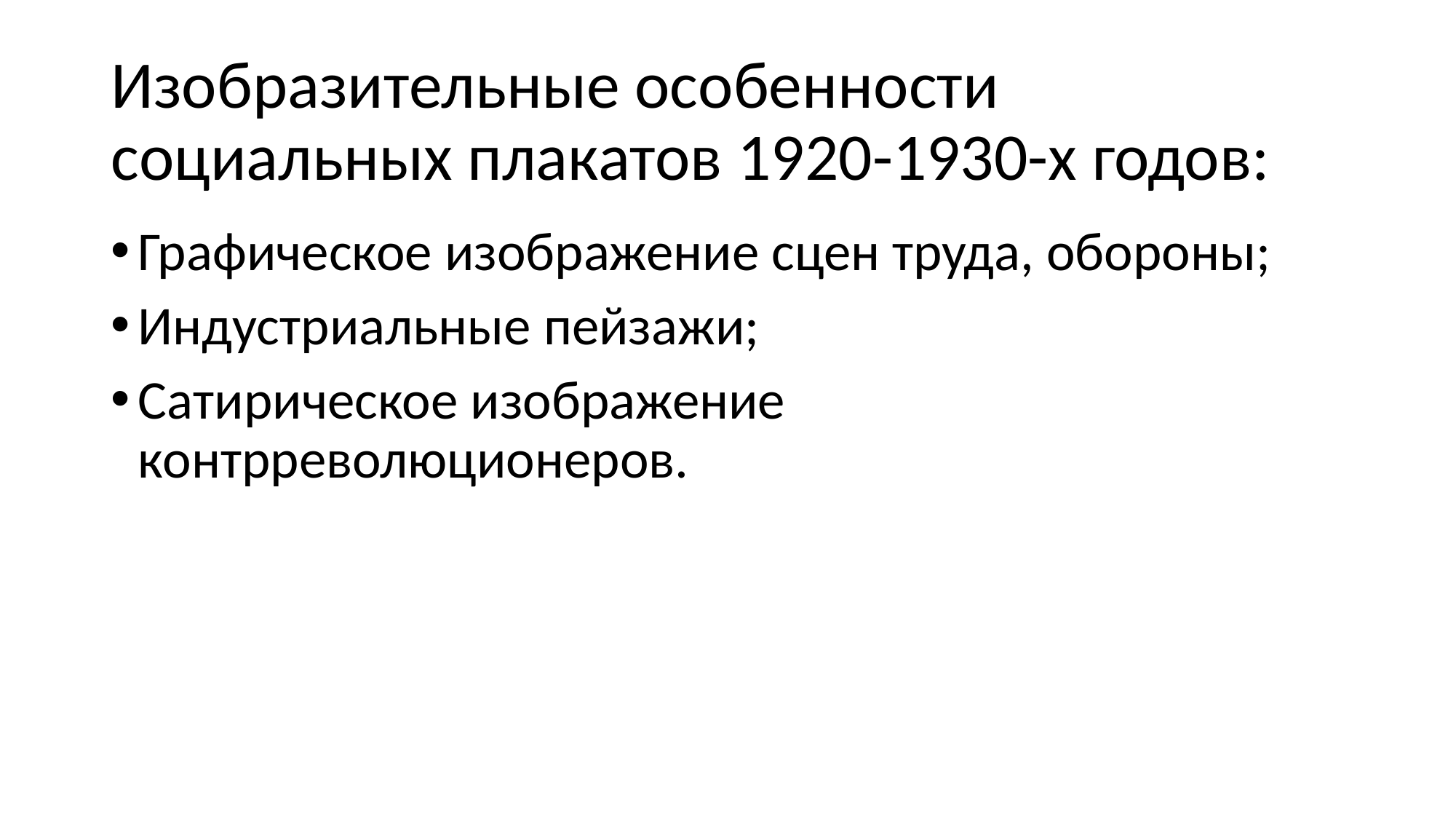

# Изобразительные особенности социальных плакатов 1920-1930-х годов:
Графическое изображение сцен труда, обороны;
Индустриальные пейзажи;
Сатирическое изображение контрреволюционеров.